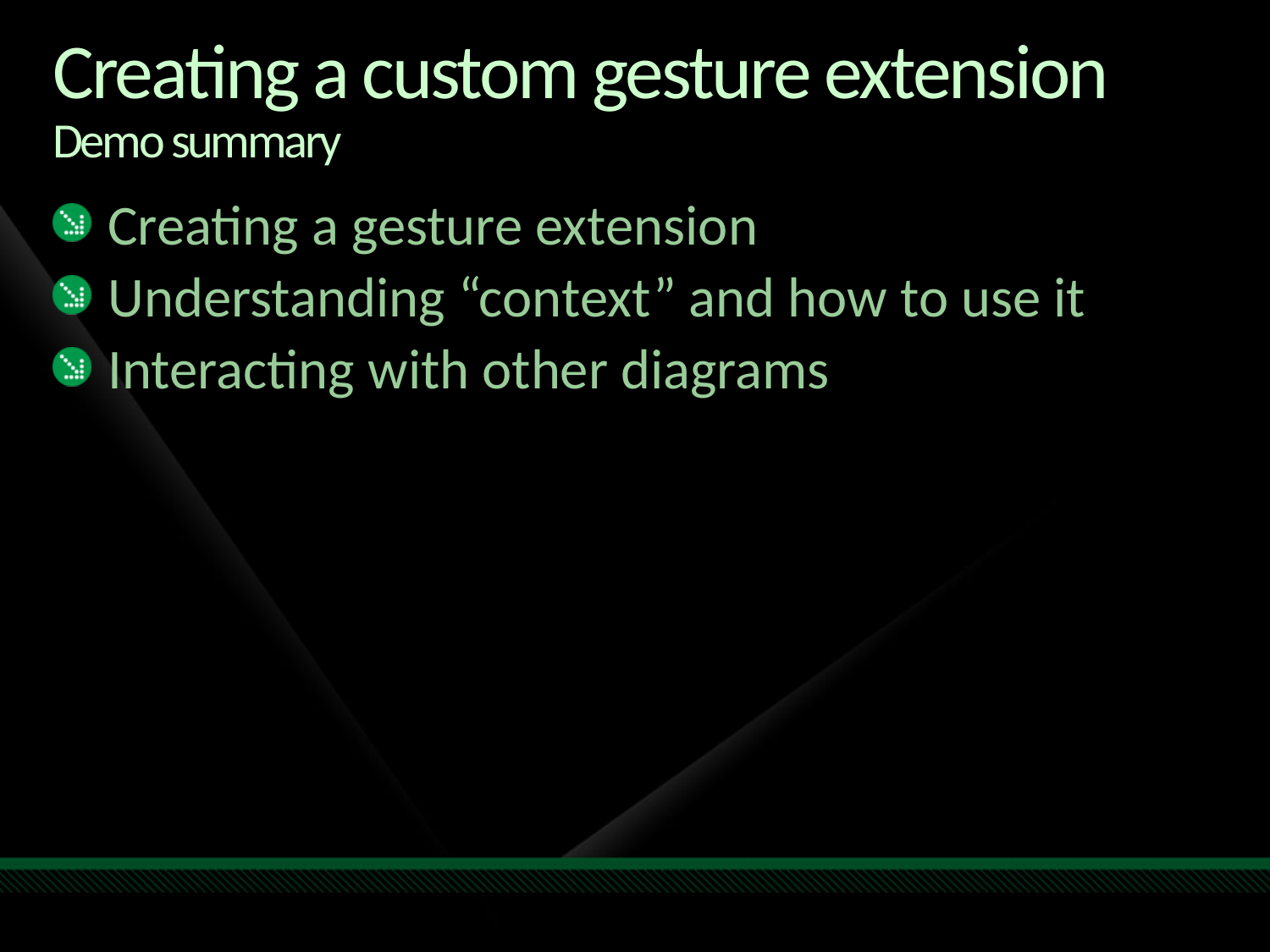

# Creating a custom gesture extension Demo summary
Creating a gesture extension
Understanding “context” and how to use it
Interacting with other diagrams